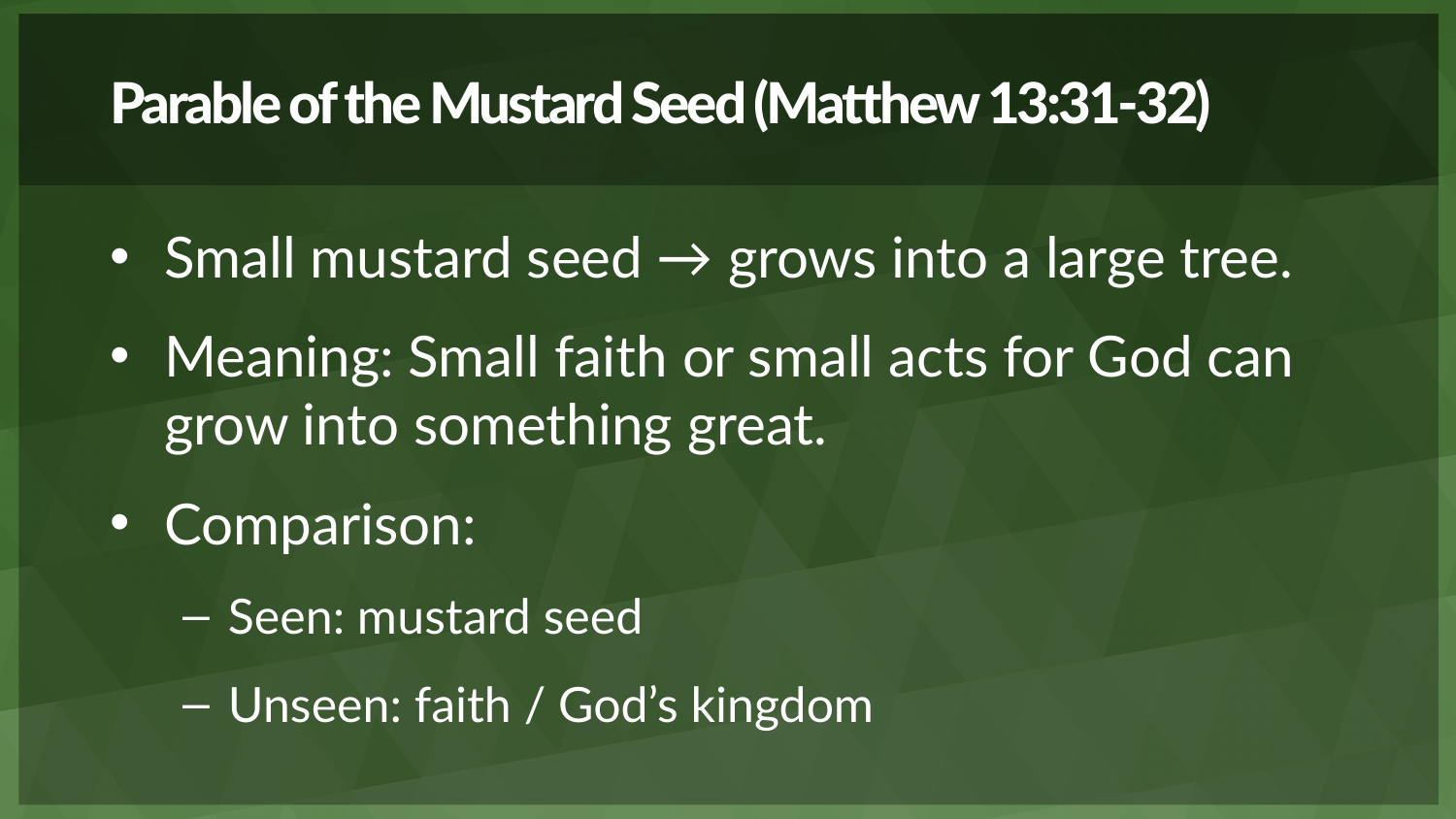

# Parable of the Mustard Seed (Matthew 13:31-32)
Small mustard seed → grows into a large tree.
Meaning: Small faith or small acts for God can grow into something great.
Comparison:
Seen: mustard seed
Unseen: faith / God’s kingdom